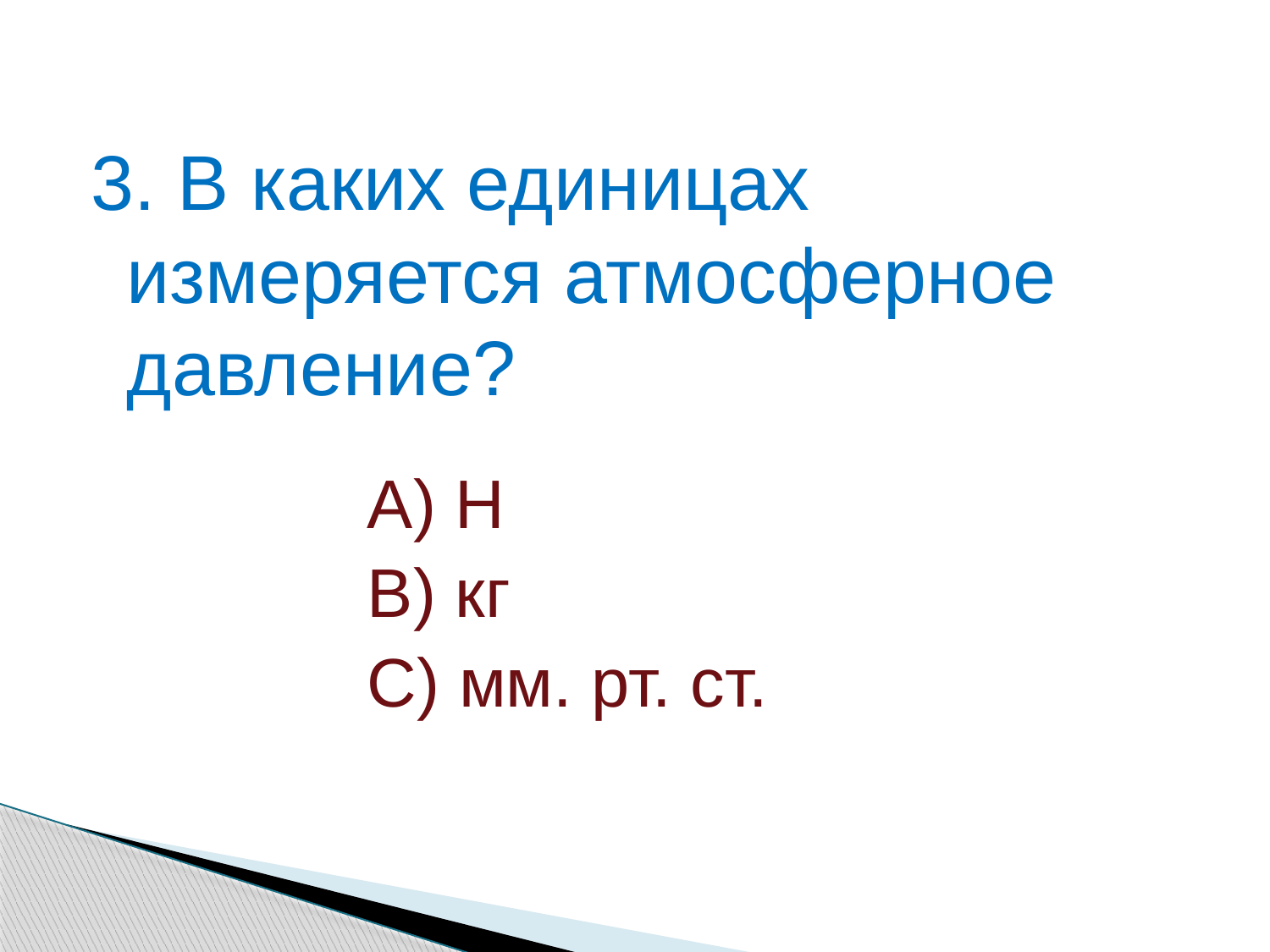

3. В каких единицах измеряется атмосферное давление?
A) Н
B) кг
C) мм. рт. ст.